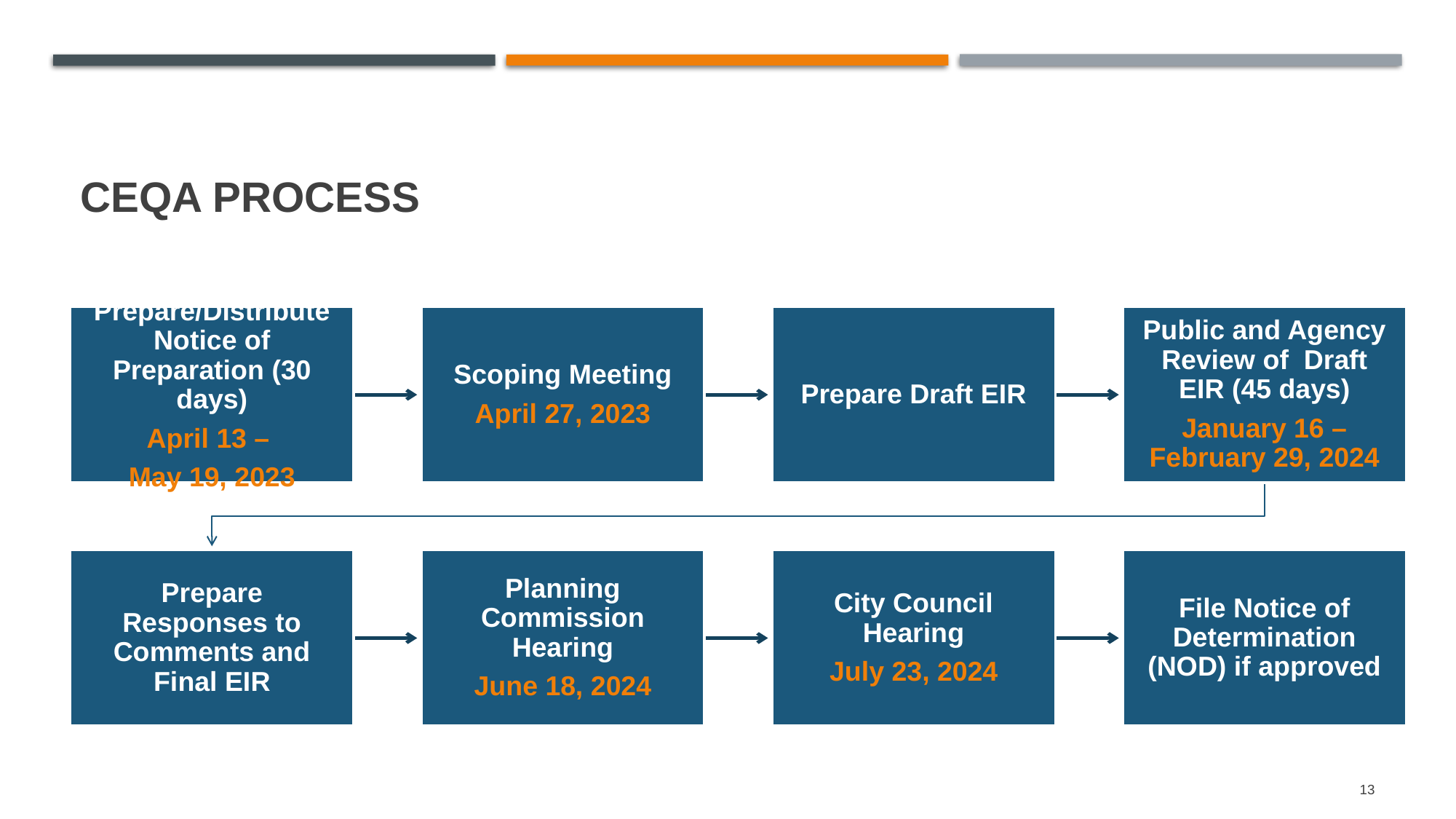

# CEQA Process

Prepare/Distribute Notice of Preparation (30 days)
April 13 –
May 19, 2023

Scoping Meeting
April 27, 2023

Prepare Draft EIR

Public and Agency Review of  Draft EIR (45 days)
January 16 – February 29, 2024

Prepare Responses to Comments and Final EIR

Planning Commission Hearing
June 18, 2024

City Council Hearing
July 23, 2024
File Notice of Determination (NOD) if approved
13